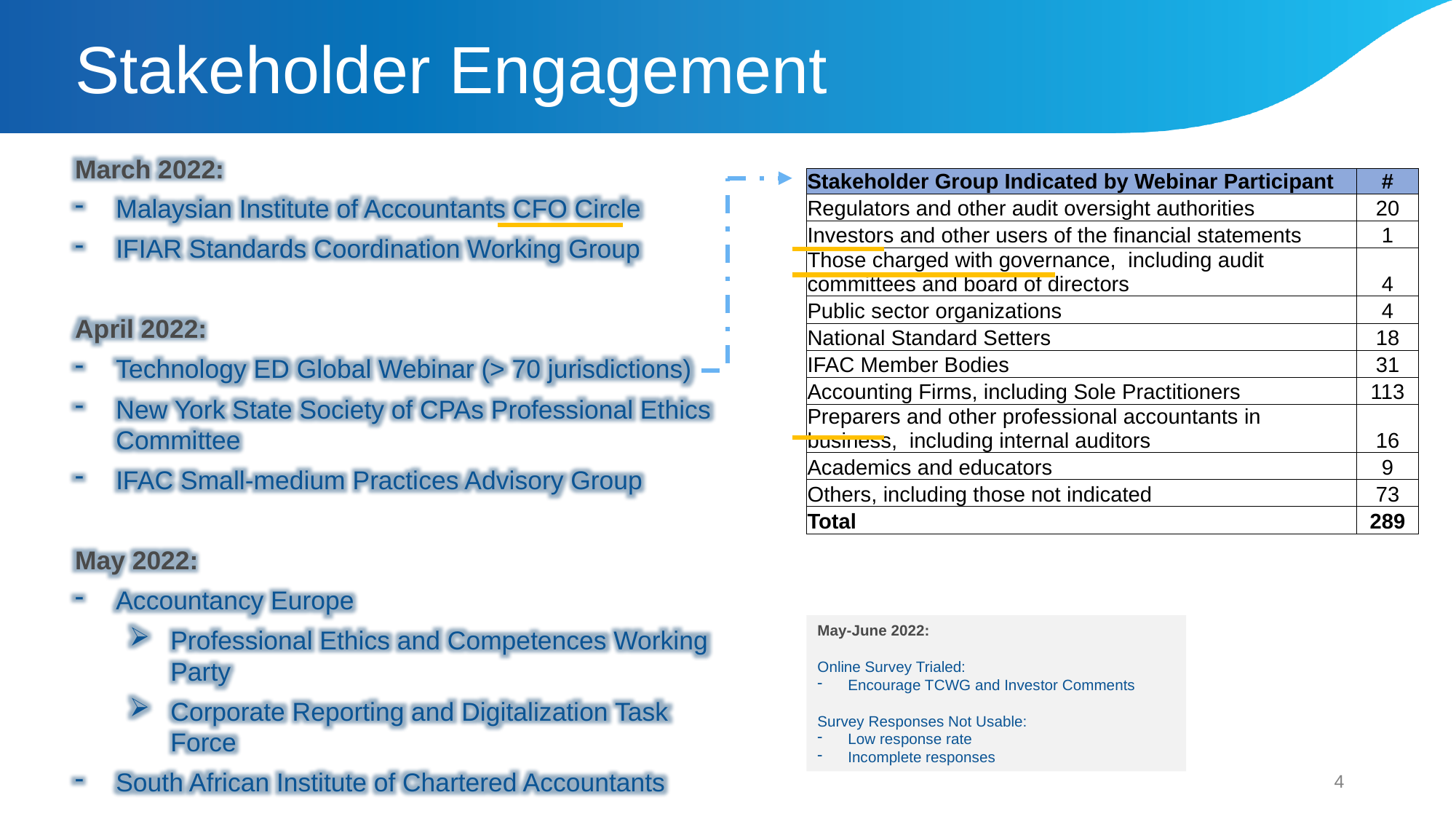

# Stakeholder Engagement
March 2022:
Malaysian Institute of Accountants CFO Circle
IFIAR Standards Coordination Working Group

April 2022:
Technology ED Global Webinar (> 70 jurisdictions)
New York State Society of CPAs Professional Ethics Committee
IFAC Small-medium Practices Advisory Group

May 2022:
Accountancy Europe
Professional Ethics and Competences Working Party
Corporate Reporting and Digitalization Task Force
South African Institute of Chartered Accountants
| Stakeholder Group Indicated by Webinar Participant | # |
| --- | --- |
| Regulators and other audit oversight authorities | 20 |
| Investors and other users of the financial statements | 1 |
| Those charged with governance, including audit committees and board of directors | 4 |
| Public sector organizations | 4 |
| National Standard Setters | 18 |
| IFAC Member Bodies | 31 |
| Accounting Firms, including Sole Practitioners | 113 |
| Preparers and other professional accountants in business, including internal auditors | 16 |
| Academics and educators | 9 |
| Others, including those not indicated | 73 |
| Total | 289 |
May-June 2022:

Online Survey Trialed:
Encourage TCWG and Investor Comments

Survey Responses Not Usable:
Low response rate
Incomplete responses
4